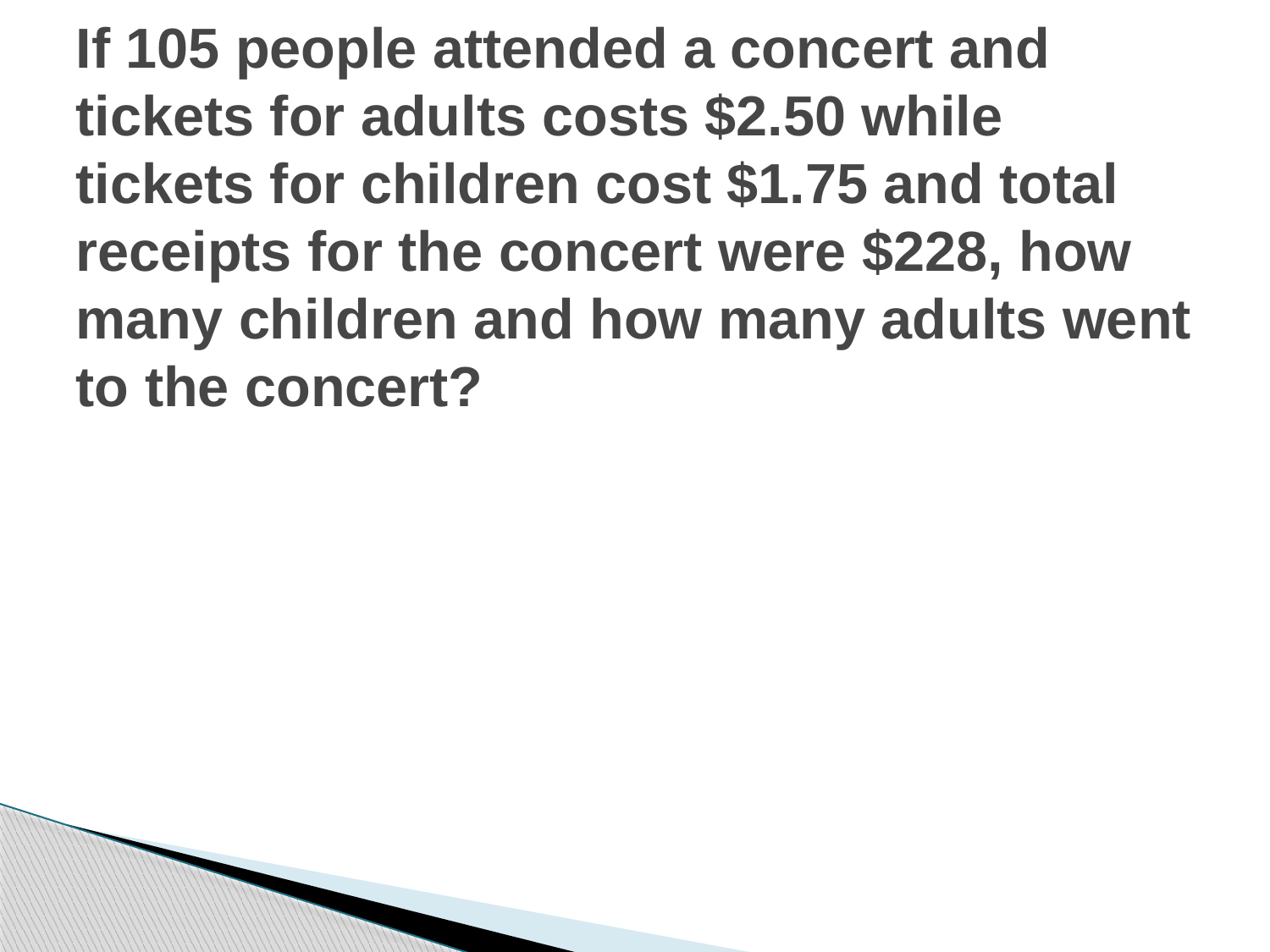

# If 105 people attended a concert and tickets for adults costs $2.50 while tickets for children cost $1.75 and total receipts for the concert were $228, how many children and how many adults went to the concert?